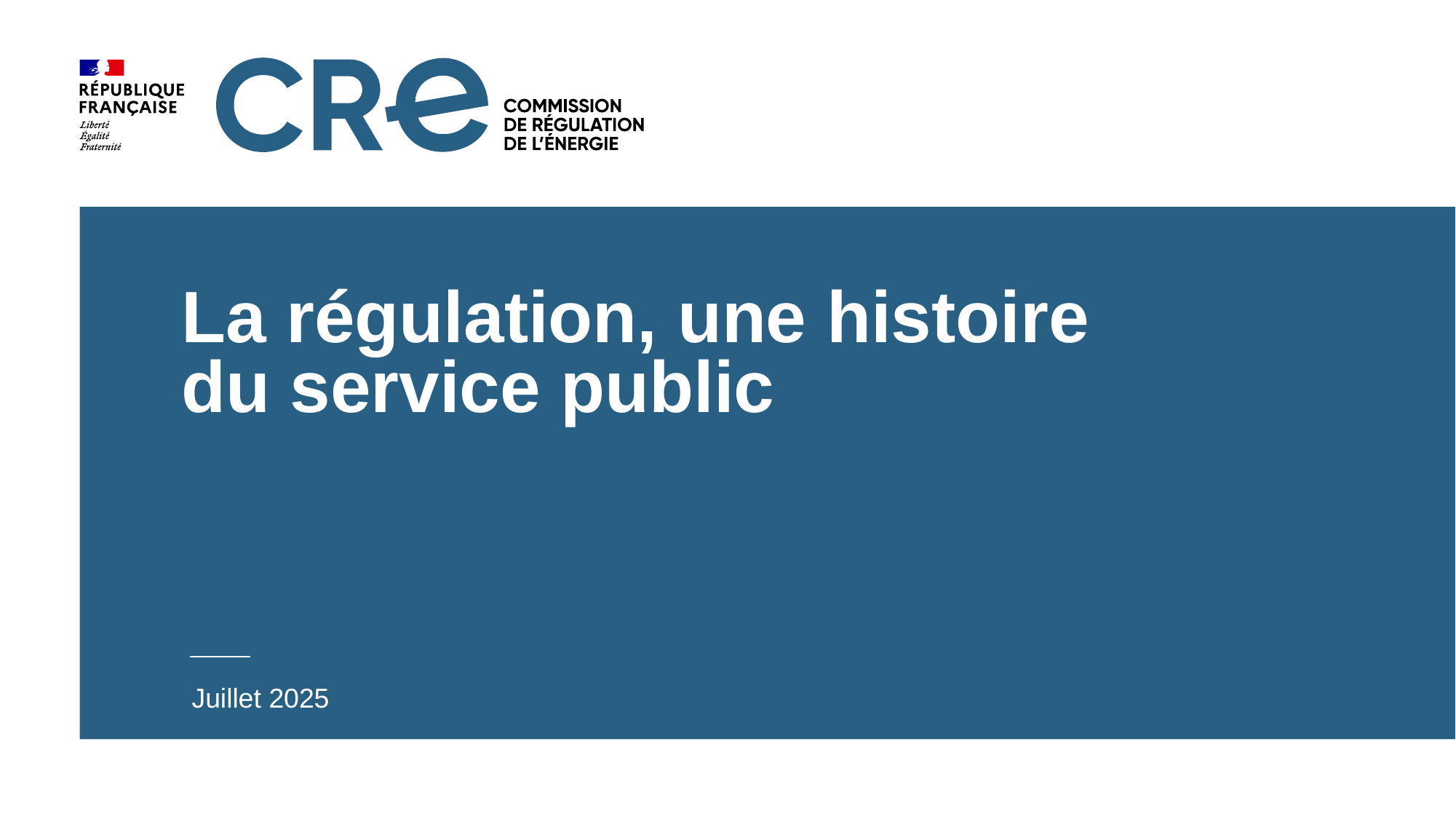

# La régulation, une histoire du service public
Juillet 2025